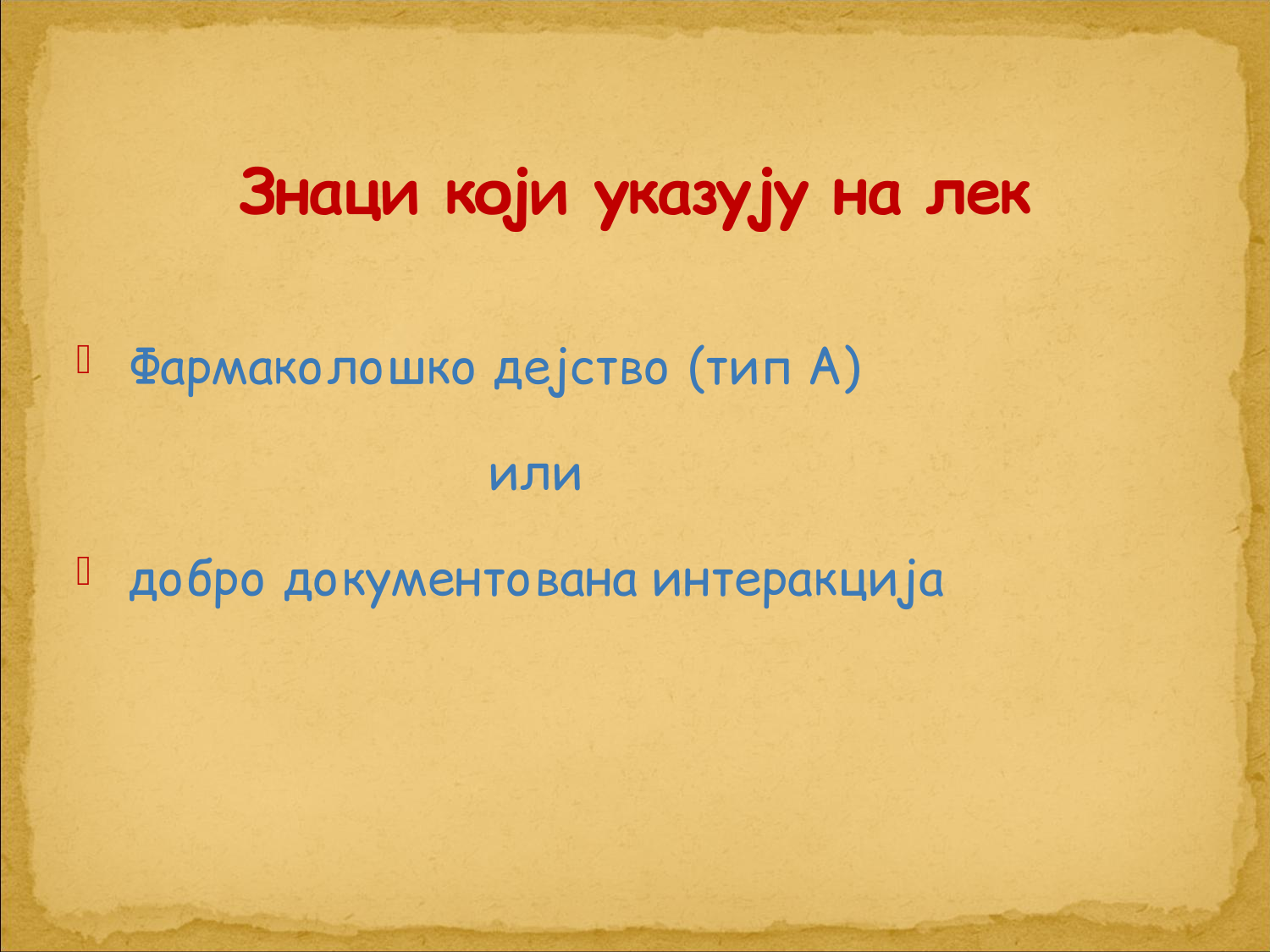

# Знаци који указују на лек
 Фармаколошко дејство (тип А)

                                                                 или

 добро документована интеракција